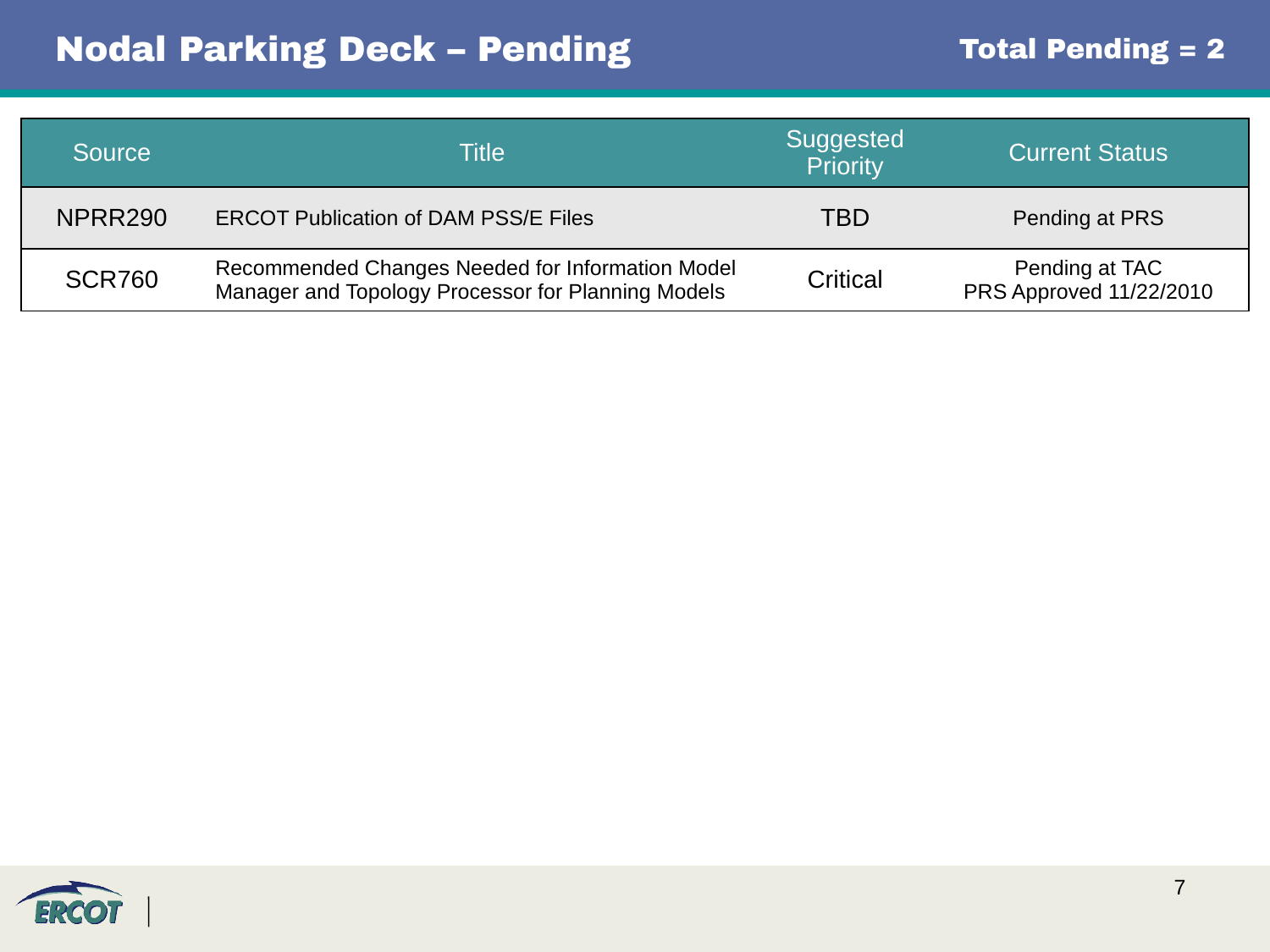

# Nodal Parking Deck – Pending
Total Pending = 2
| Source | Title | Suggested Priority | Current Status |
| --- | --- | --- | --- |
| NPRR290 | ERCOT Publication of DAM PSS/E Files | TBD | Pending at PRS |
| SCR760 | Recommended Changes Needed for Information Model Manager and Topology Processor for Planning Models | Critical | Pending at TAC PRS Approved 11/22/2010 |